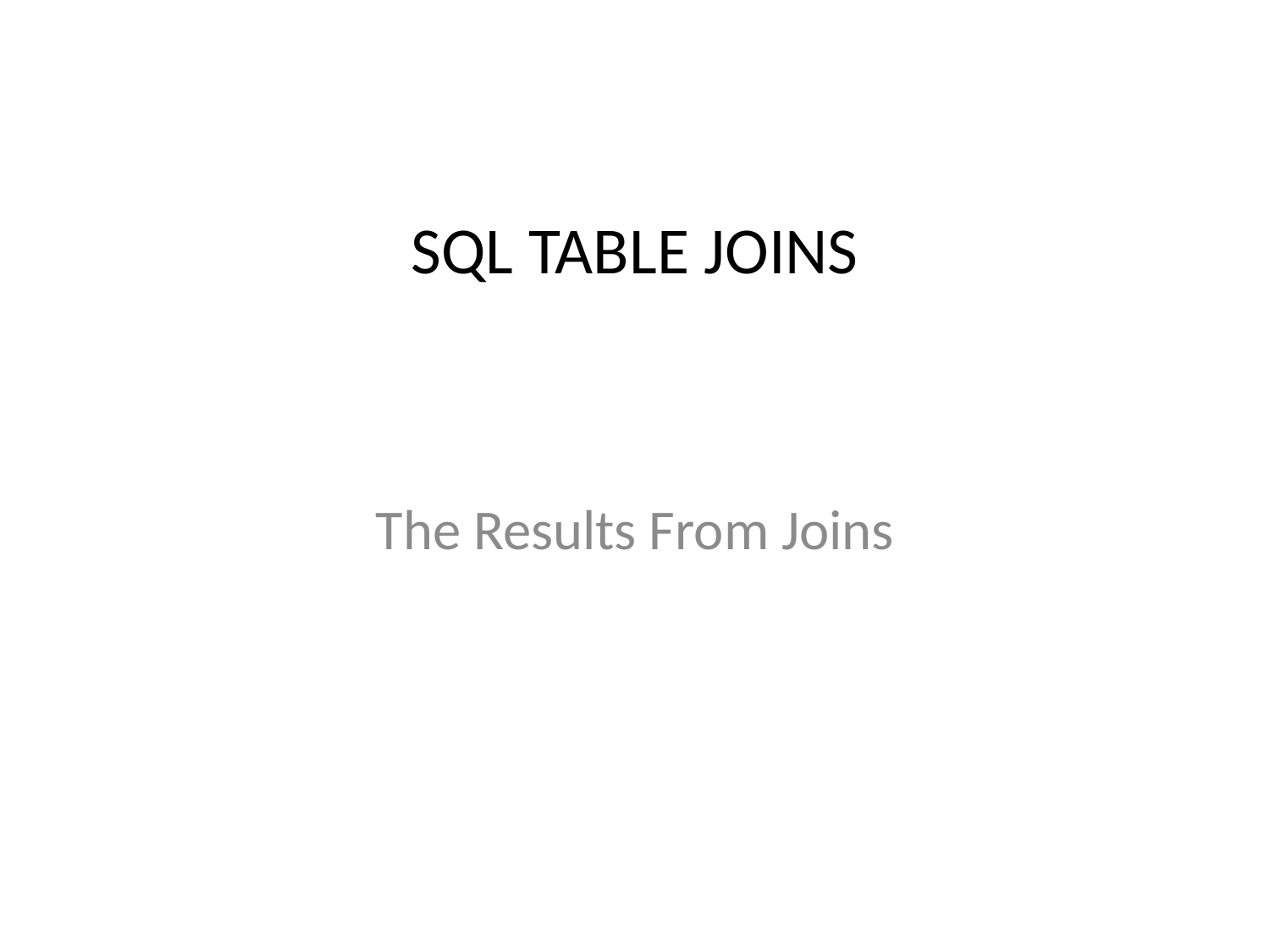

# SQL TABLE JOINS
The Results From Joins